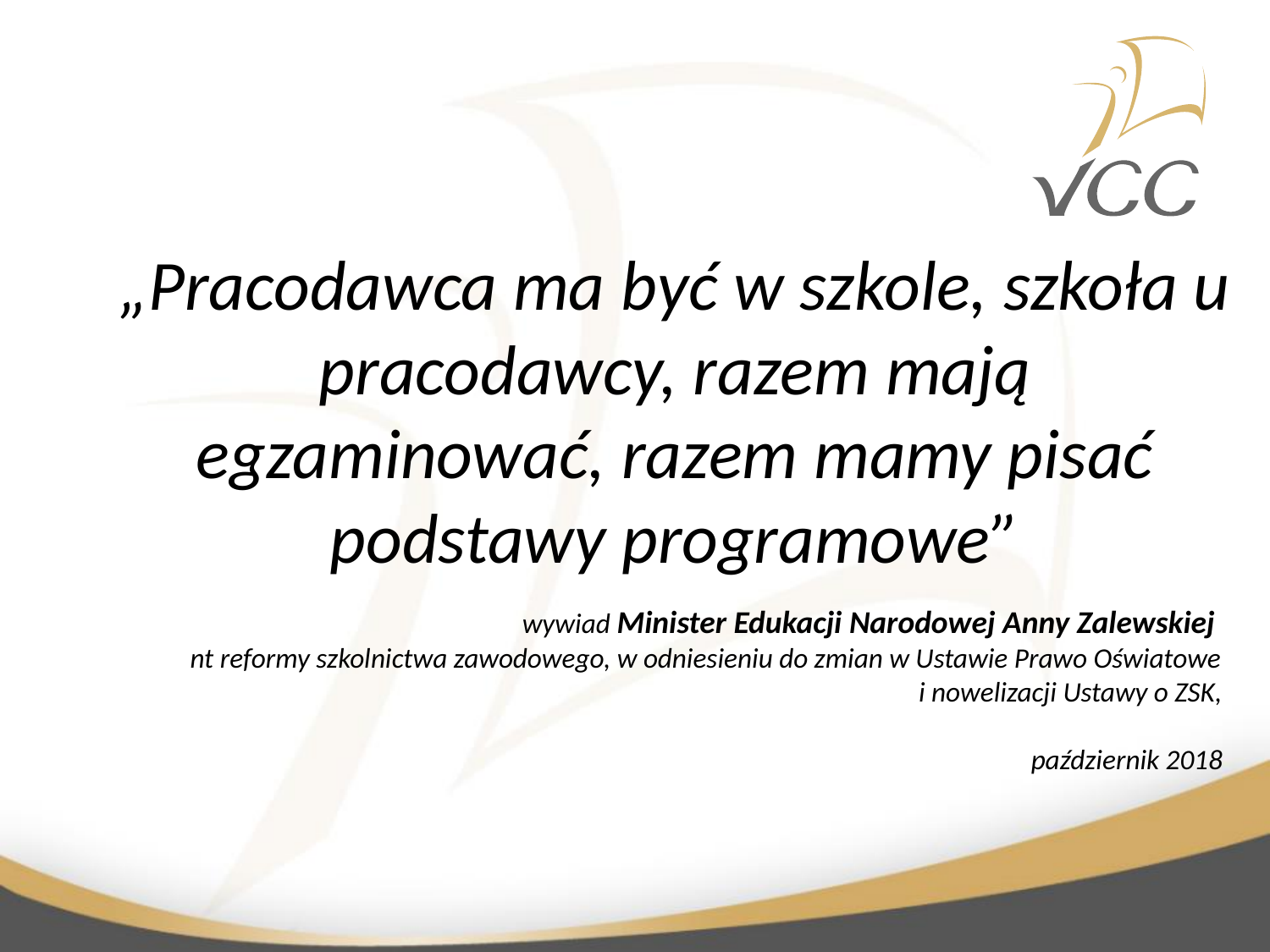

„Pracodawca ma być w szkole, szkoła u pracodawcy, razem mają egzaminować, razem mamy pisać podstawy programowe”
wywiad Minister Edukacji Narodowej Anny Zalewskiej
nt reformy szkolnictwa zawodowego, w odniesieniu do zmian w Ustawie Prawo Oświatowe
 i nowelizacji Ustawy o ZSK,

październik 2018